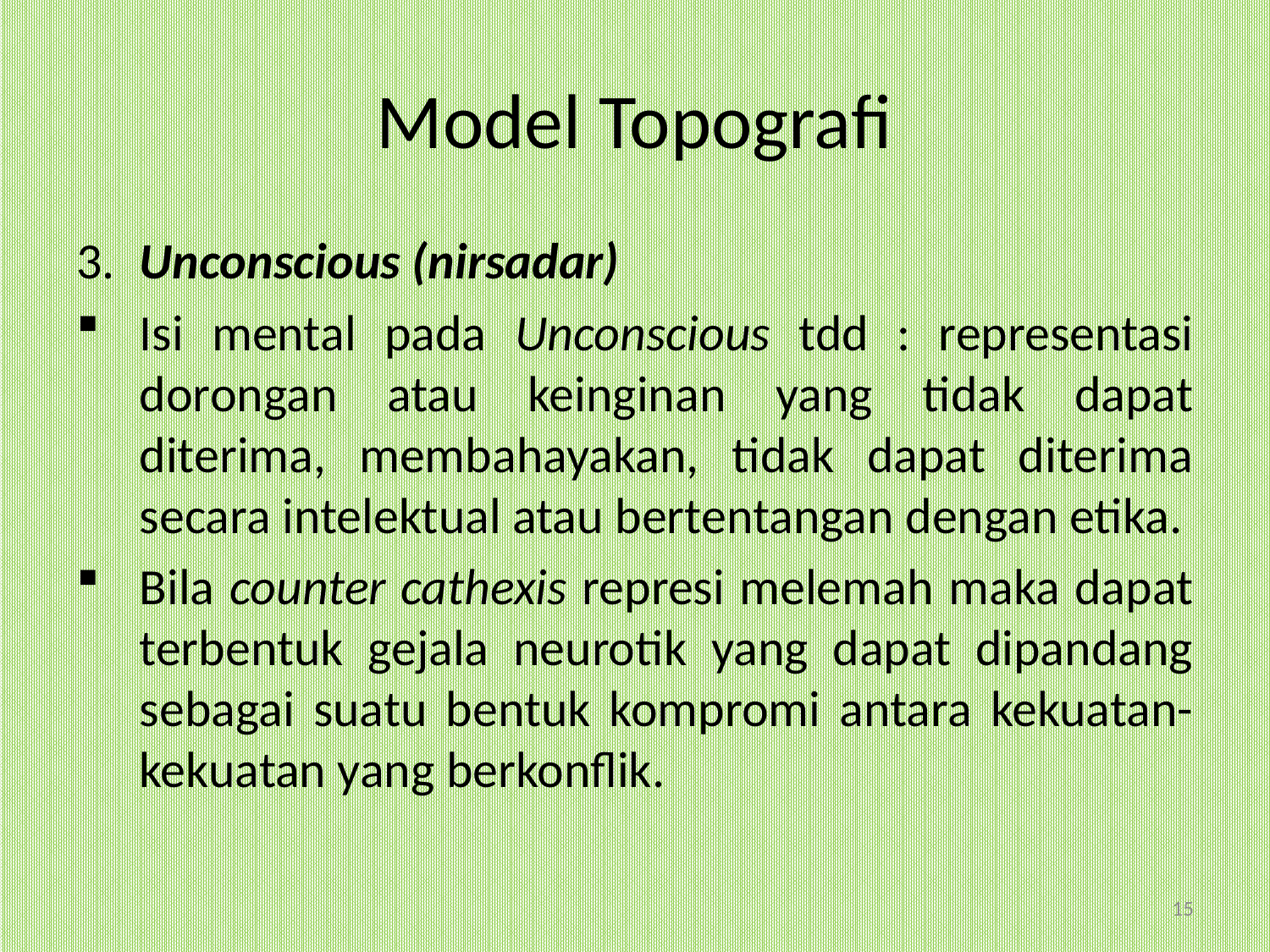

# Model Topografi
3.	Unconscious (nirsadar)
Isi mental pada Unconscious tdd : representasi dorongan atau keinginan yang tidak dapat diterima, membahayakan, tidak dapat diterima secara intelektual atau bertentangan dengan etika.
Bila counter cathexis represi melemah maka dapat terbentuk gejala neurotik yang dapat dipandang sebagai suatu bentuk kompromi antara kekuatan-kekuatan yang berkonflik.

15